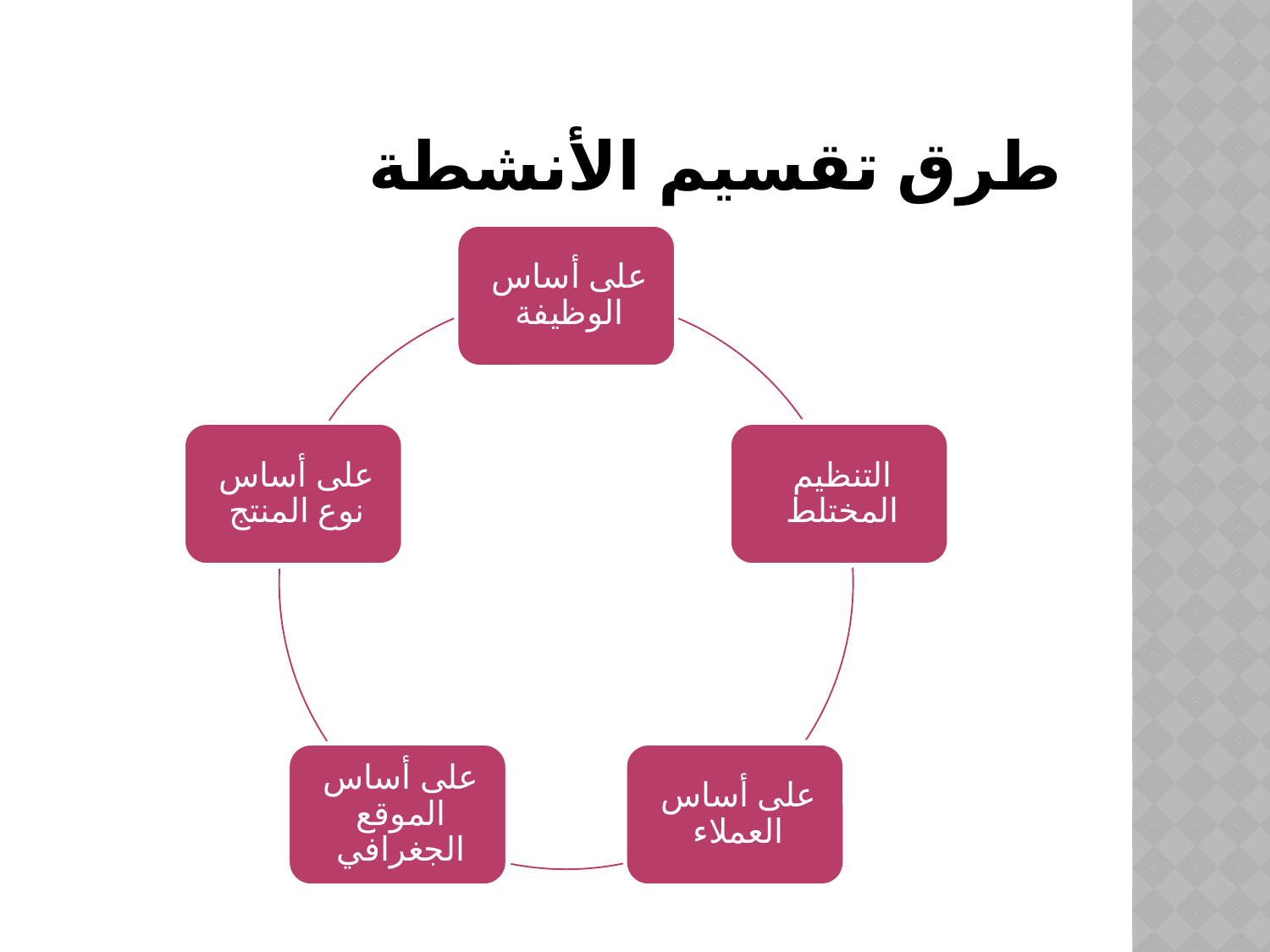

# طرق تقسيم الأنشطة
على أساس الوظيفة
التنظيم المختلط
على أساس العملاء
على أساس الموقع الجغرافي
على أساس نوع المنتج